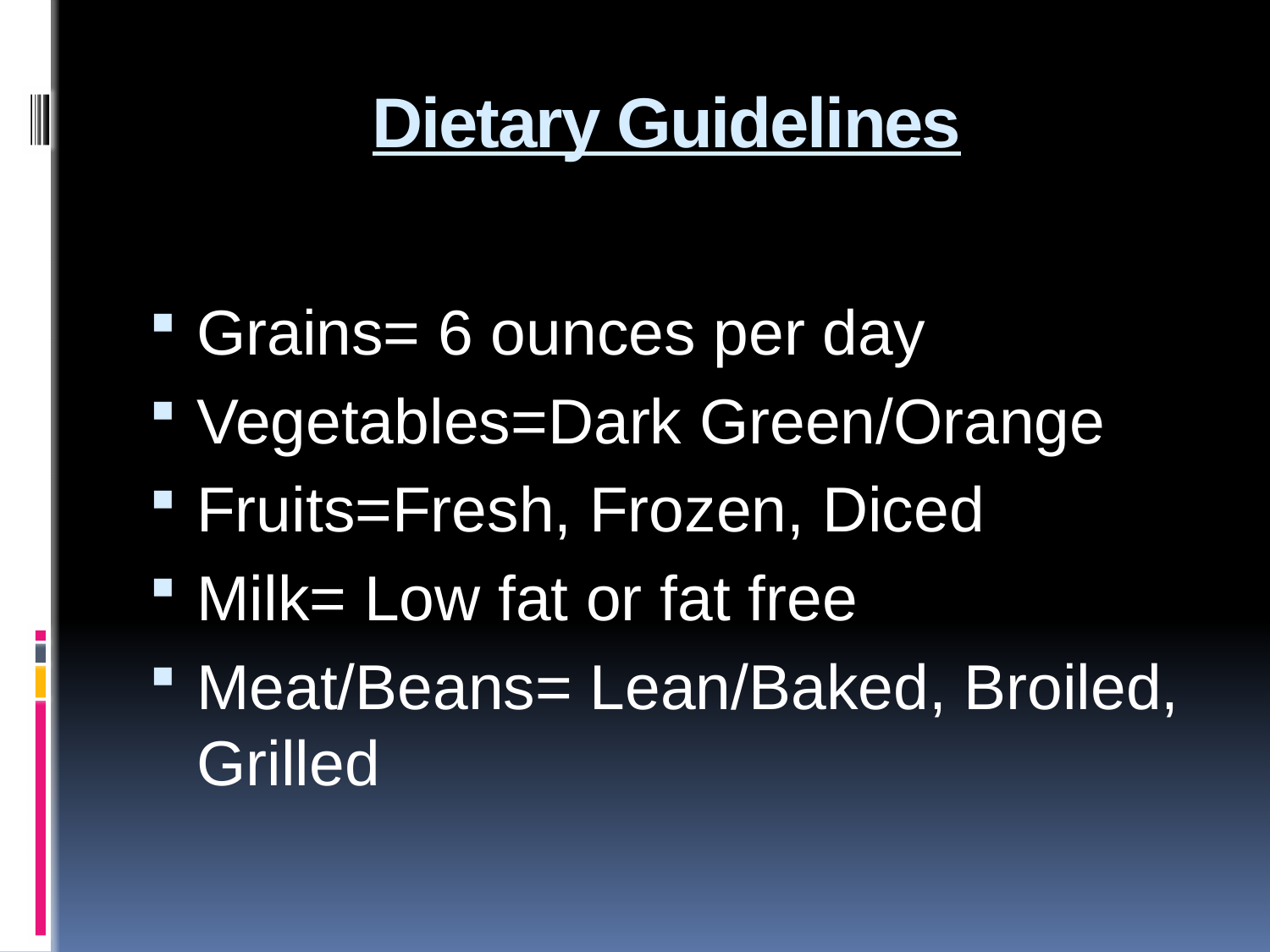

# Dietary Guidelines
Grains= 6 ounces per day
Vegetables=Dark Green/Orange
Fruits=Fresh, Frozen, Diced
Milk= Low fat or fat free
Meat/Beans= Lean/Baked, Broiled, Grilled